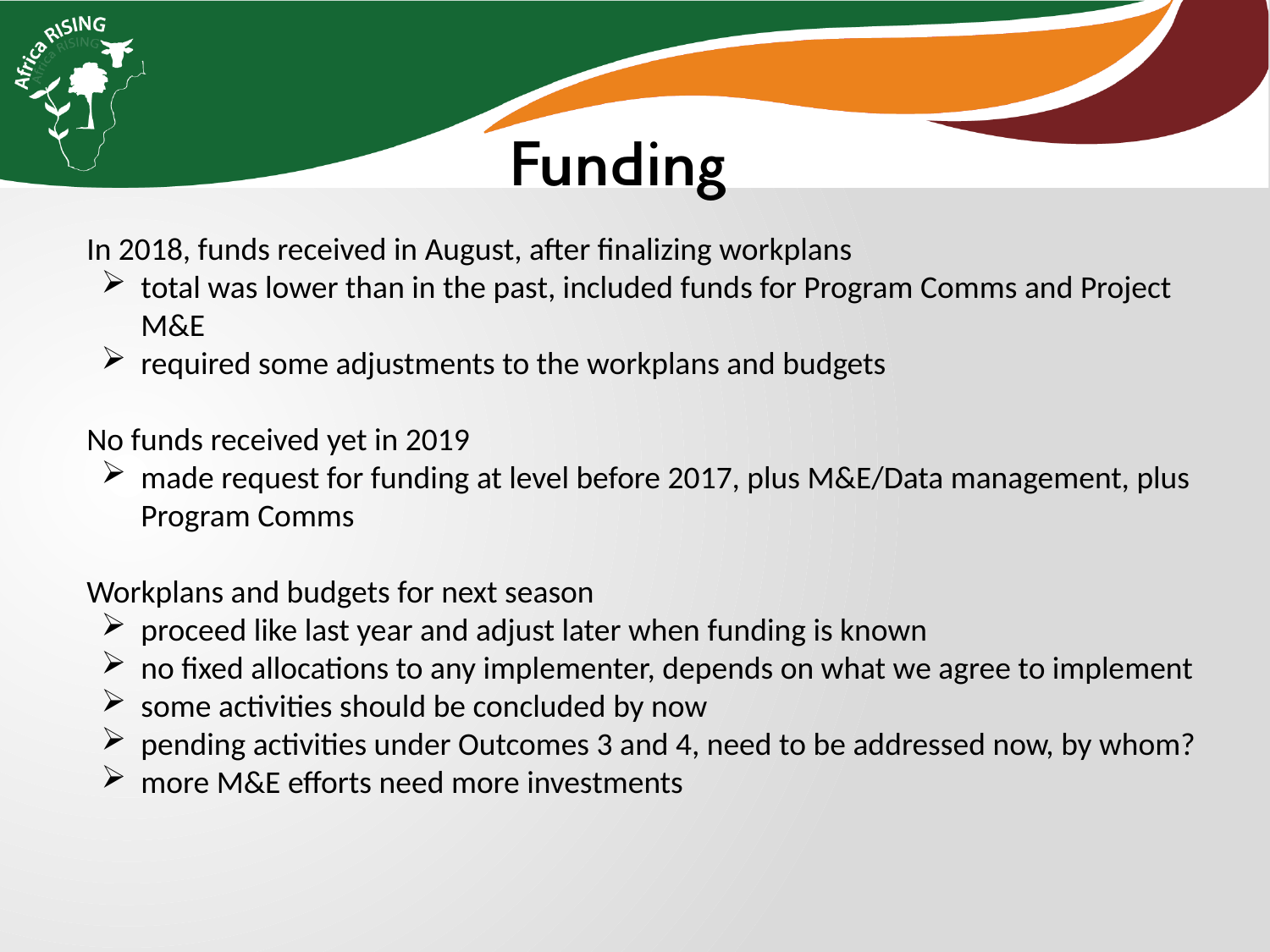

Funding
In 2018, funds received in August, after finalizing workplans
total was lower than in the past, included funds for Program Comms and Project M&E
required some adjustments to the workplans and budgets

No funds received yet in 2019
made request for funding at level before 2017, plus M&E/Data management, plus Program Comms

Workplans and budgets for next season
proceed like last year and adjust later when funding is known
no fixed allocations to any implementer, depends on what we agree to implement
some activities should be concluded by now
pending activities under Outcomes 3 and 4, need to be addressed now, by whom?
more M&E efforts need more investments